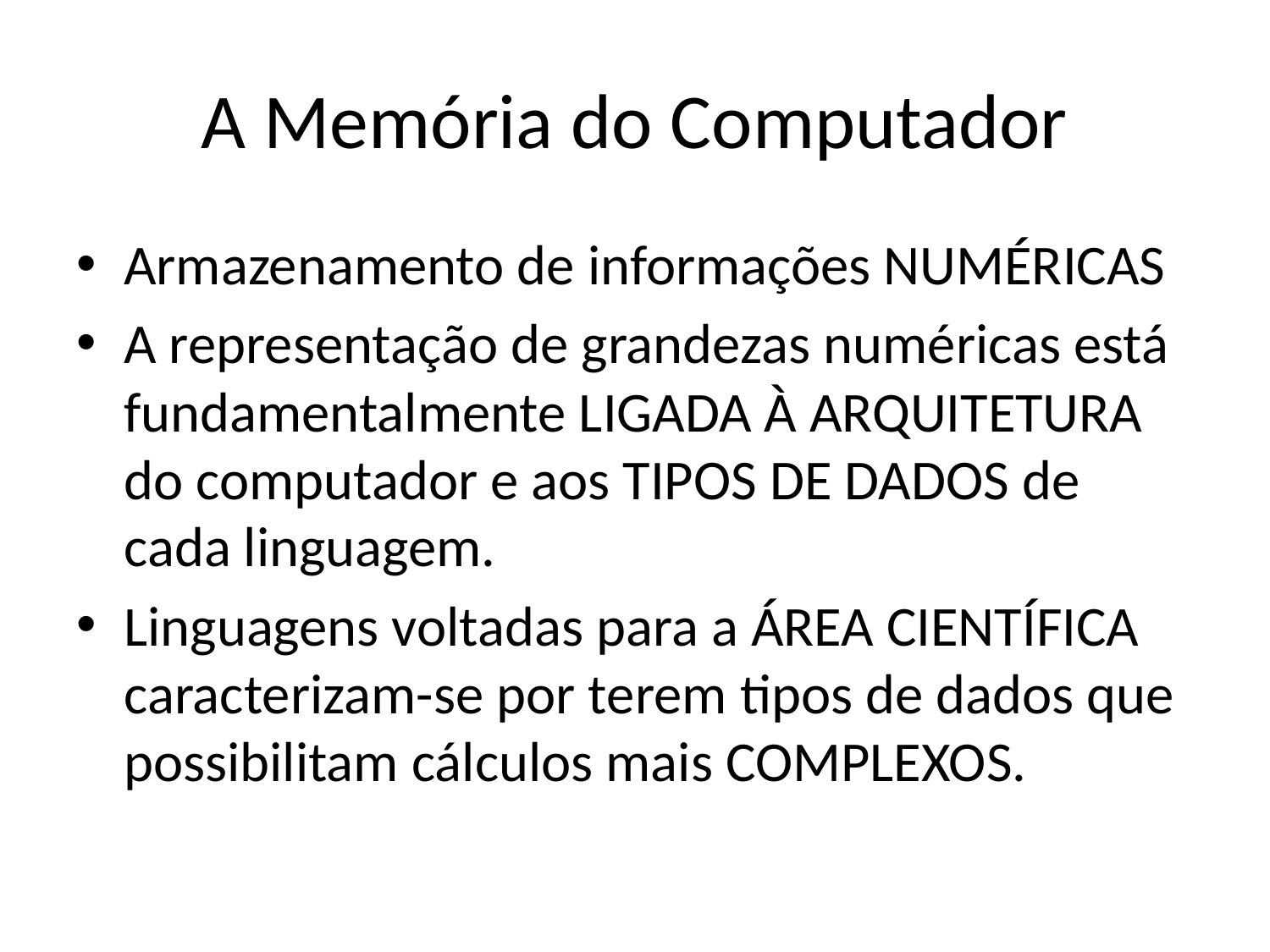

# A Memória do Computador
Armazenamento de informações NUMÉRICAS
A representação de grandezas numéricas está fundamentalmente LIGADA À ARQUITETURA do computador e aos TIPOS DE DADOS de cada linguagem.
Linguagens voltadas para a ÁREA CIENTÍFICA caracterizam-se por terem tipos de dados que possibilitam cálculos mais COMPLEXOS.